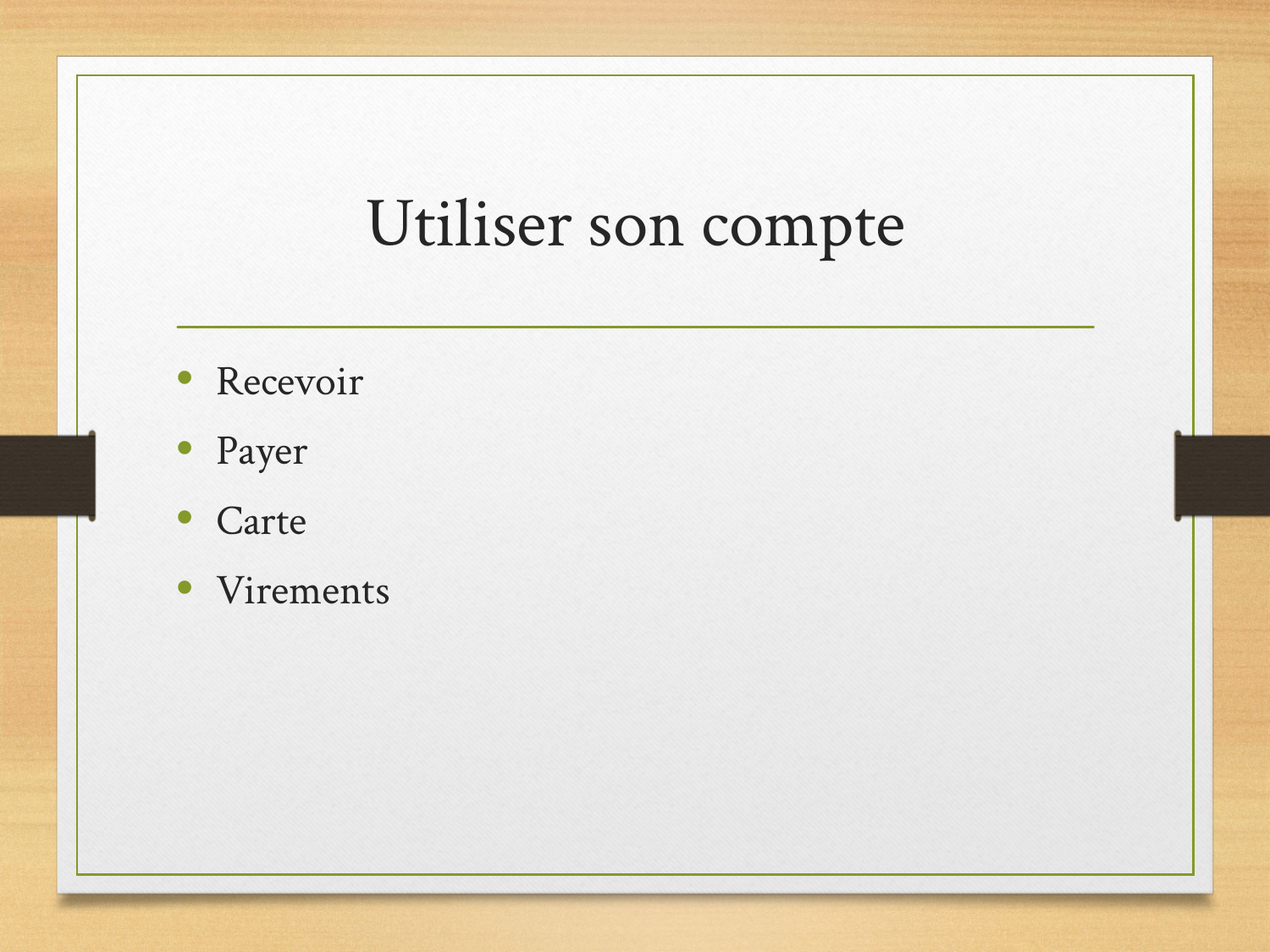

# Utiliser son compte
Recevoir
Payer
Carte
Virements